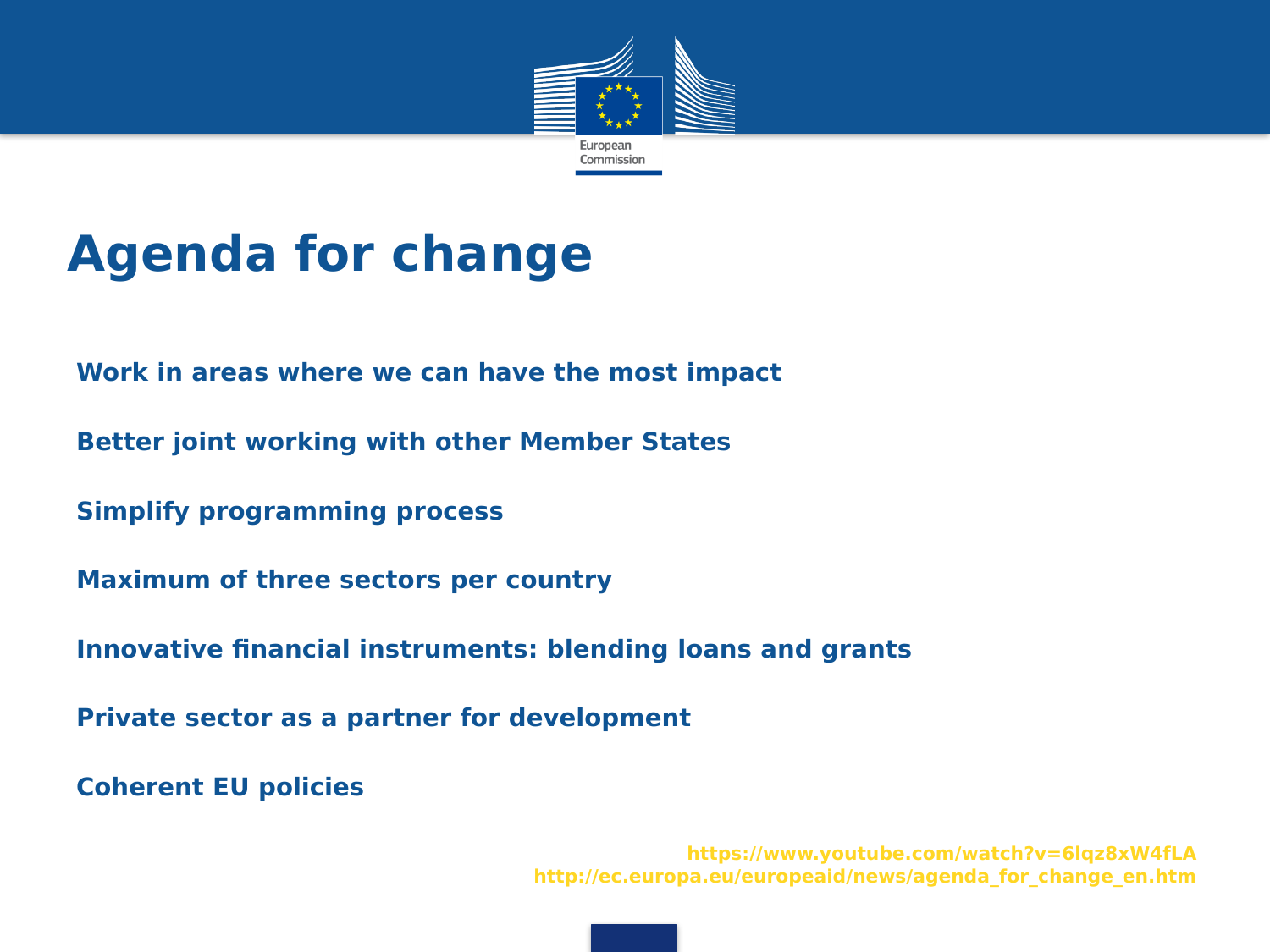

Agenda for change

Work in areas where we can have the most impact

Better joint working with other Member States

Simplify programming process

Maximum of three sectors per country

Innovative financial instruments: blending loans and grants

Private sector as a partner for development

Coherent EU policies

https://www.youtube.com/watch?v=6lqz8xW4fLA
http://ec.europa.eu/europeaid/news/agenda_for_change_en.htm